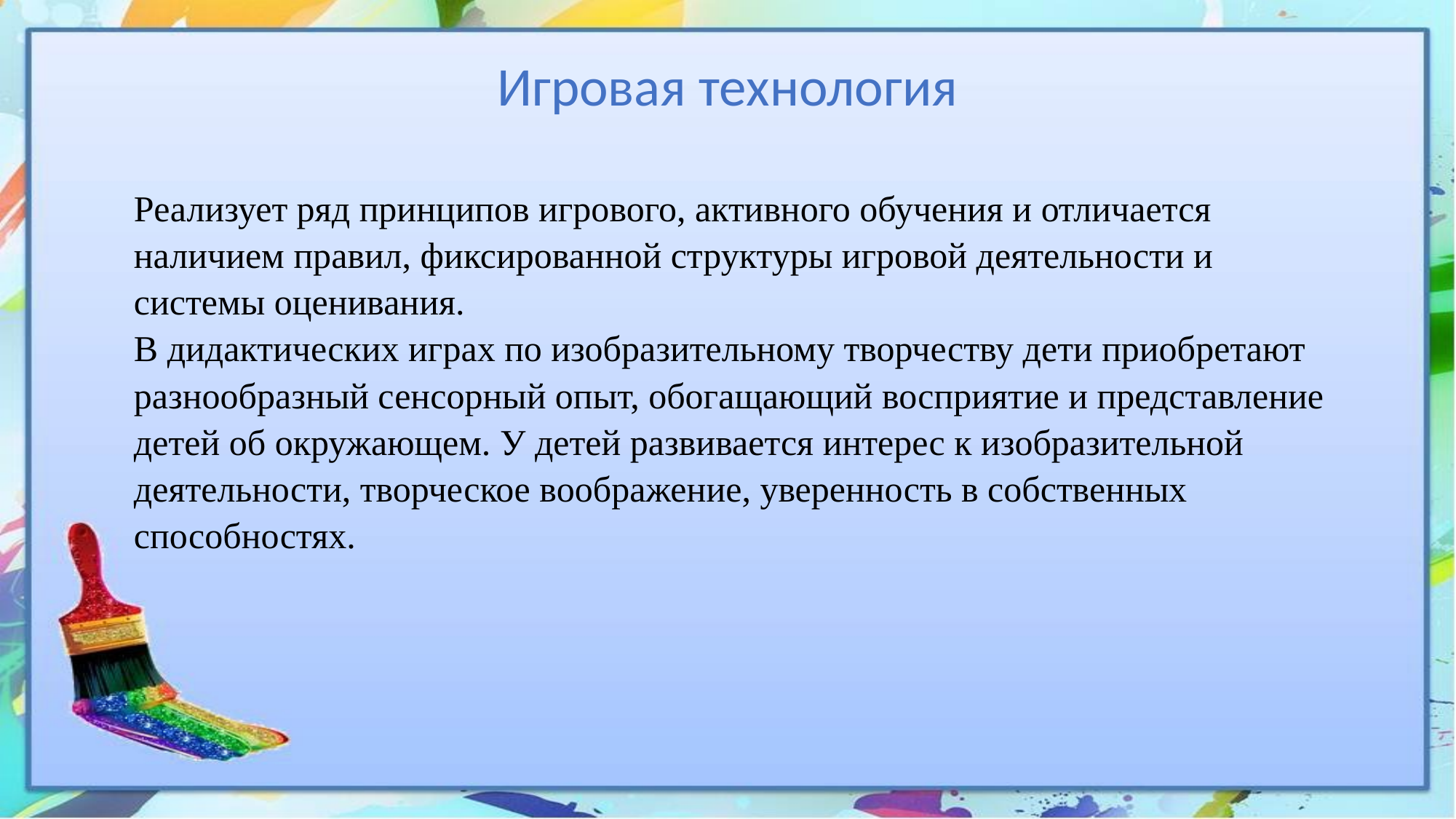

Игровая технология
Реализует ряд принципов игрового, активного обучения и отличается наличием правил, фиксированной структуры игровой деятельности и системы оценивания.
В дидактических играх по изобразительному творчеству дети приобретают разнообразный сенсорный опыт, обогащающий восприятие и представление детей об окружающем. У детей развивается интерес к изобразительной деятельности, творческое воображение, уверенность в собственных способностях.